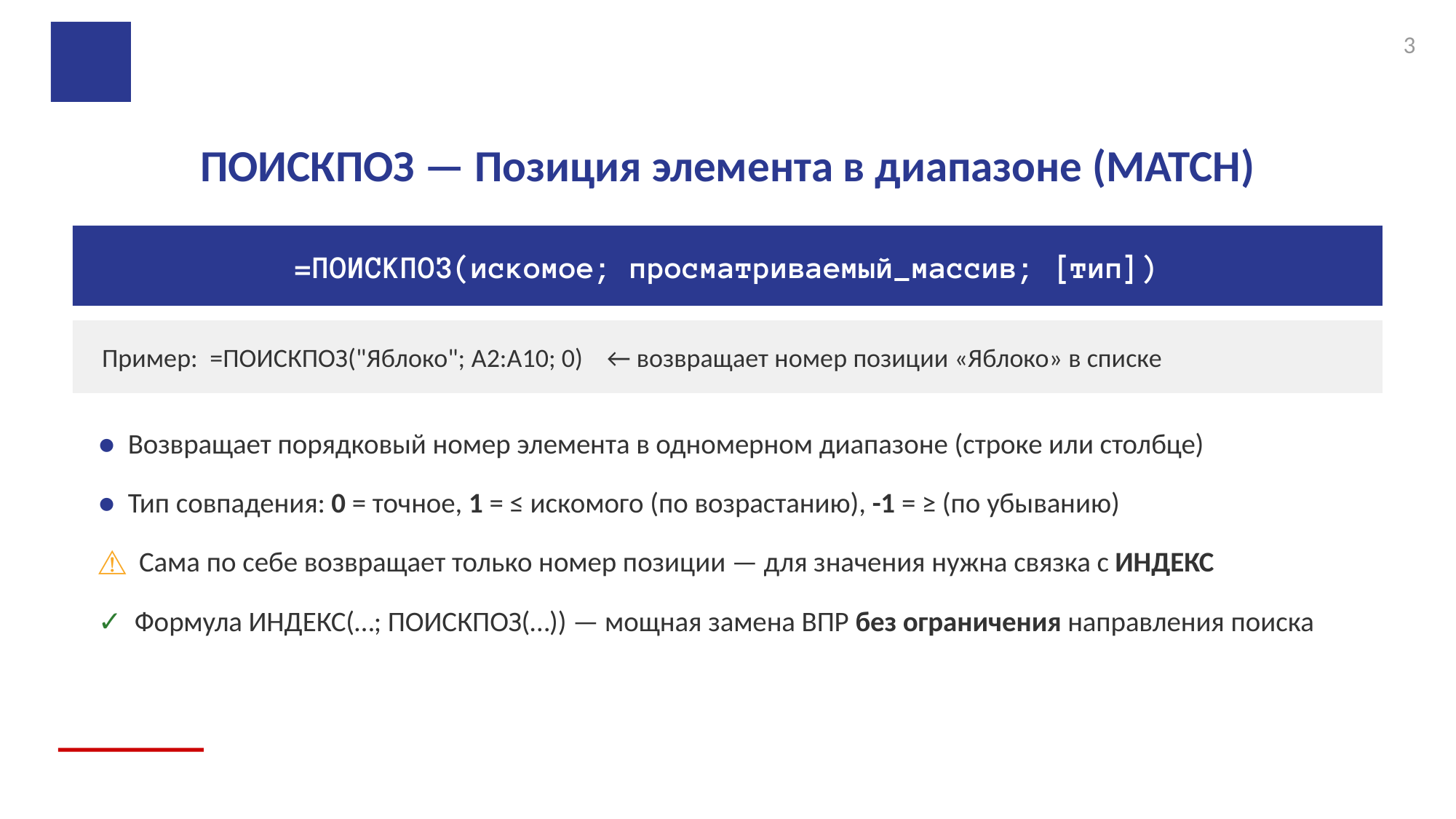

3

ПОИСКПОЗ — Позиция элемента в диапазоне (MATCH)

=ПОИСКПОЗ(искомое; просматриваемый_массив; [тип])

Пример:  =ПОИСКПОЗ("Яблоко"; A2:A10; 0)    ← возвращает номер позиции «Яблоко» в списке
●  Возвращает порядковый номер элемента в одномерном диапазоне (строке или столбце)
●  Тип совпадения: 0 = точное, 1 = ≤ искомого (по возрастанию), -1 = ≥ (по убыванию)
⚠  Сама по себе возвращает только номер позиции — для значения нужна связка с ИНДЕКС
✓  Формула ИНДЕКС(…; ПОИСКПОЗ(…)) — мощная замена ВПР без ограничения направления поиска